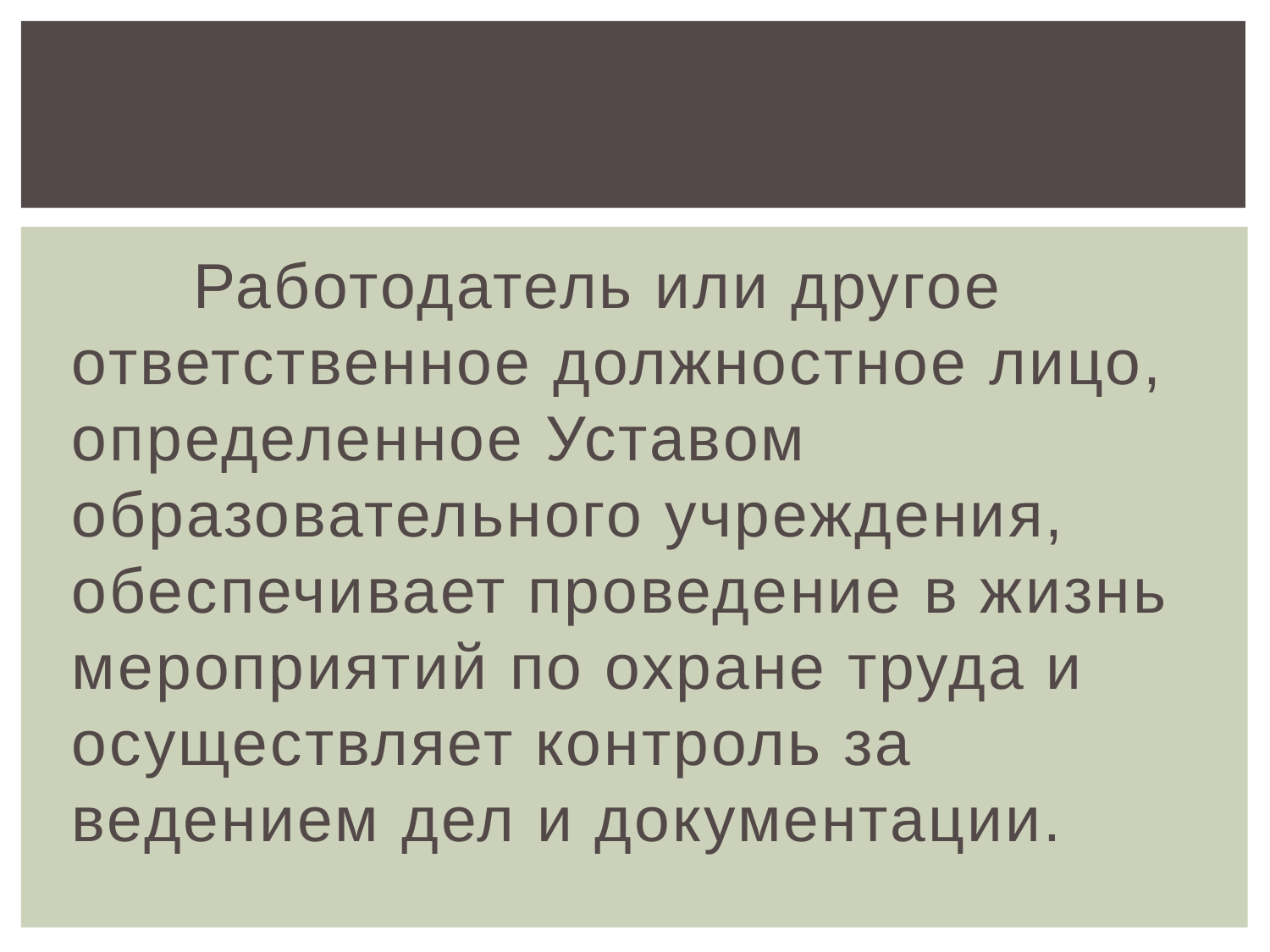

Работодатель или другое ответственное должностное лицо, определенное Уставом образовательного учреждения, обеспечивает проведение в жизнь мероприятий по охране труда и осуществляет контроль за ведением дел и документации.